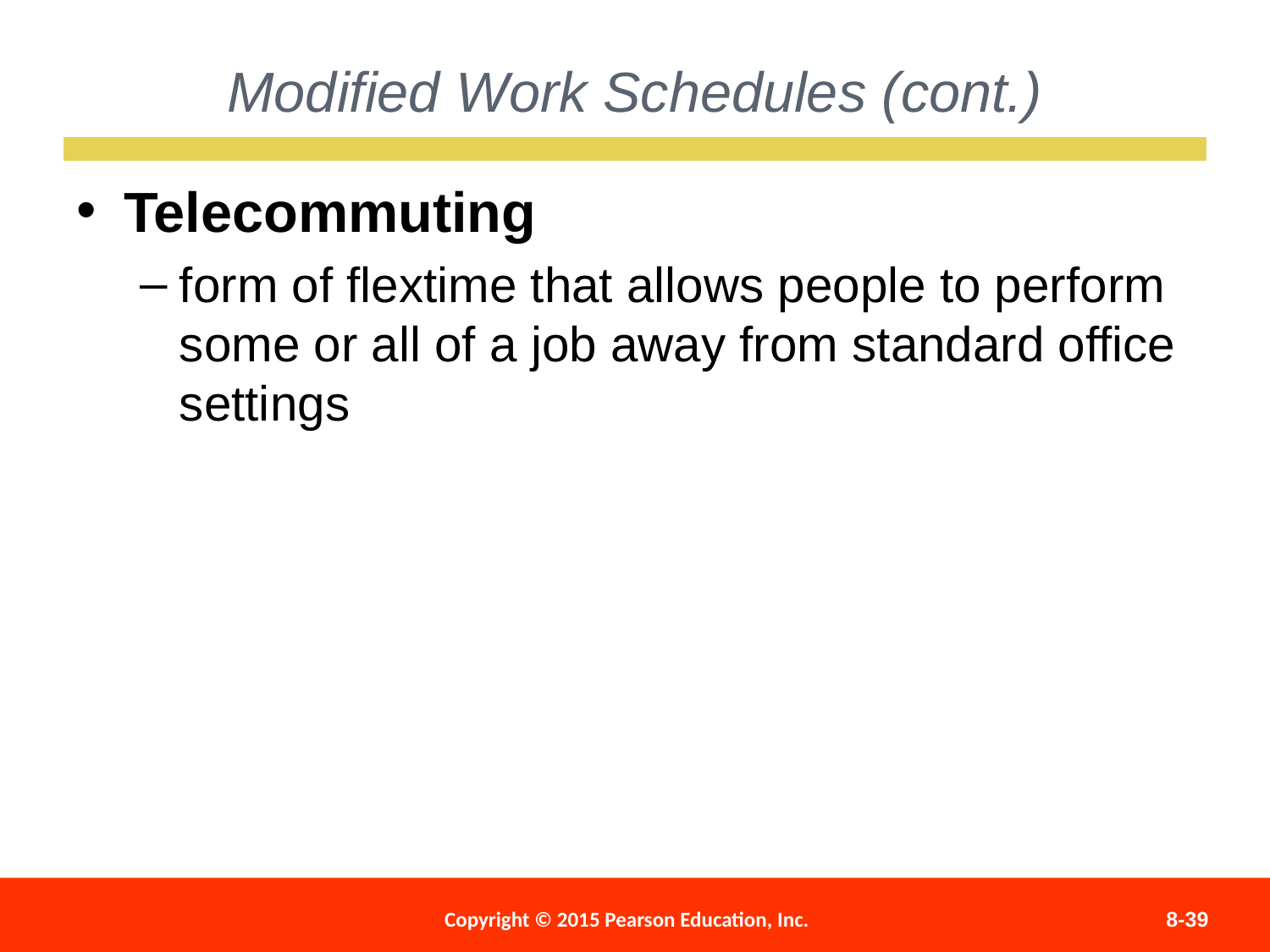

Modified Work Schedules (cont.)
Telecommuting
form of flextime that allows people to perform some or all of a job away from standard office settings